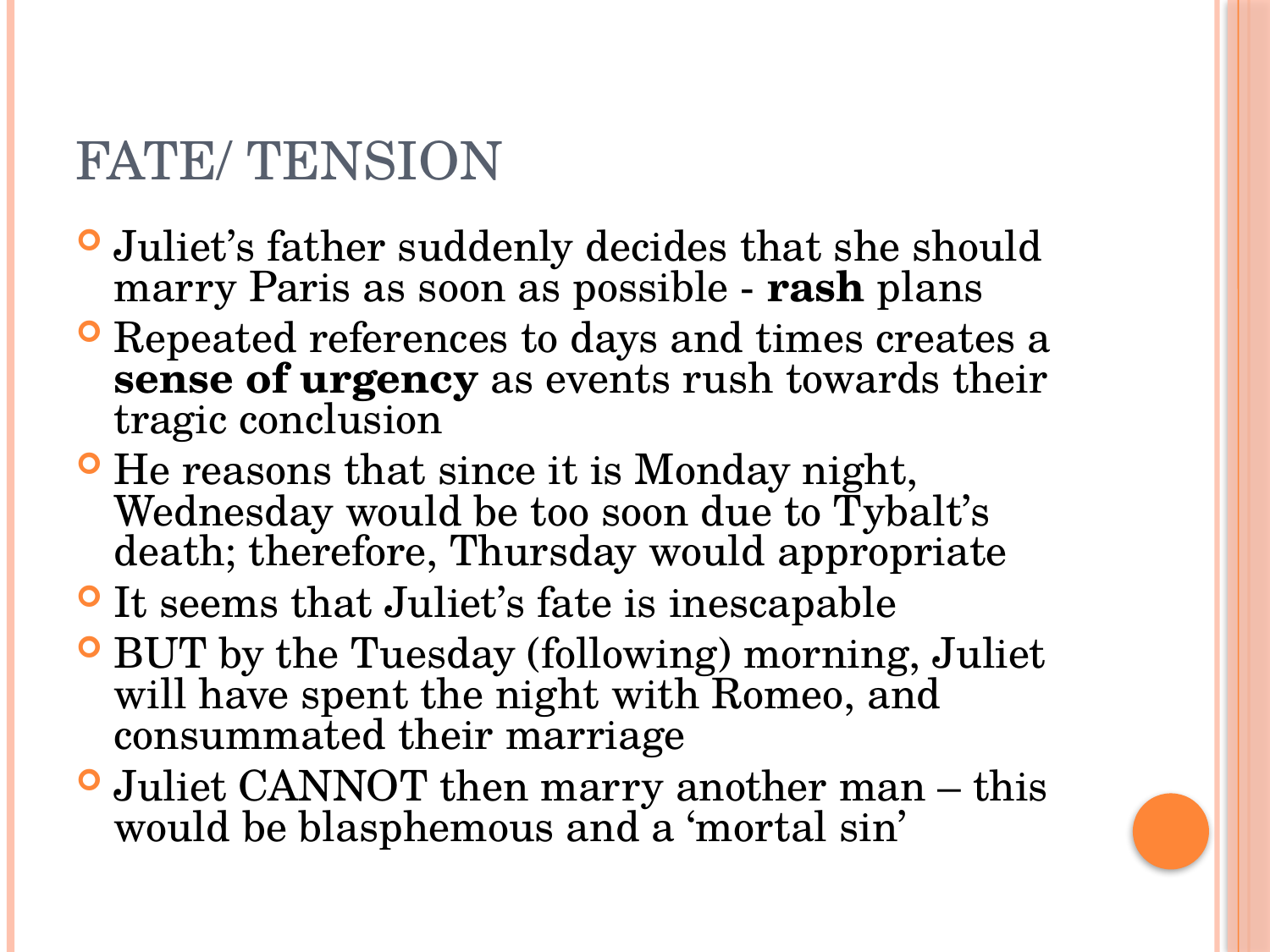

# Fate/ Tension
Juliet’s father suddenly decides that she should marry Paris as soon as possible - rash plans
Repeated references to days and times creates a sense of urgency as events rush towards their tragic conclusion
He reasons that since it is Monday night, Wednesday would be too soon due to Tybalt’s death; therefore, Thursday would appropriate
It seems that Juliet’s fate is inescapable
BUT by the Tuesday (following) morning, Juliet will have spent the night with Romeo, and consummated their marriage
Juliet CANNOT then marry another man – this would be blasphemous and a ‘mortal sin’